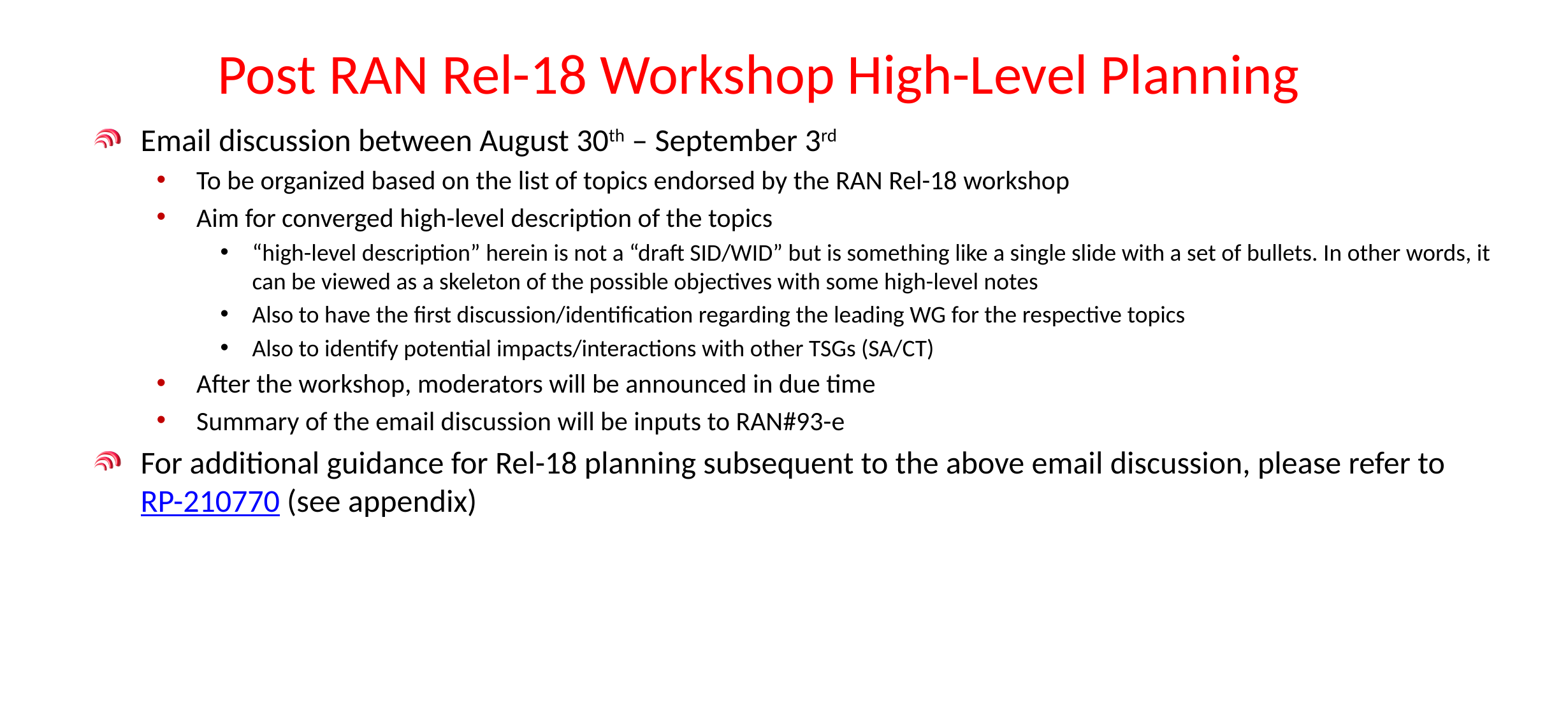

# Post RAN Rel-18 Workshop High-Level Planning
Email discussion between August 30th – September 3rd
To be organized based on the list of topics endorsed by the RAN Rel-18 workshop
Aim for converged high-level description of the topics
“high-level description” herein is not a “draft SID/WID” but is something like a single slide with a set of bullets. In other words, it can be viewed as a skeleton of the possible objectives with some high-level notes
Also to have the first discussion/identification regarding the leading WG for the respective topics
Also to identify potential impacts/interactions with other TSGs (SA/CT)
After the workshop, moderators will be announced in due time
Summary of the email discussion will be inputs to RAN#93-e
For additional guidance for Rel-18 planning subsequent to the above email discussion, please refer to RP-210770 (see appendix)